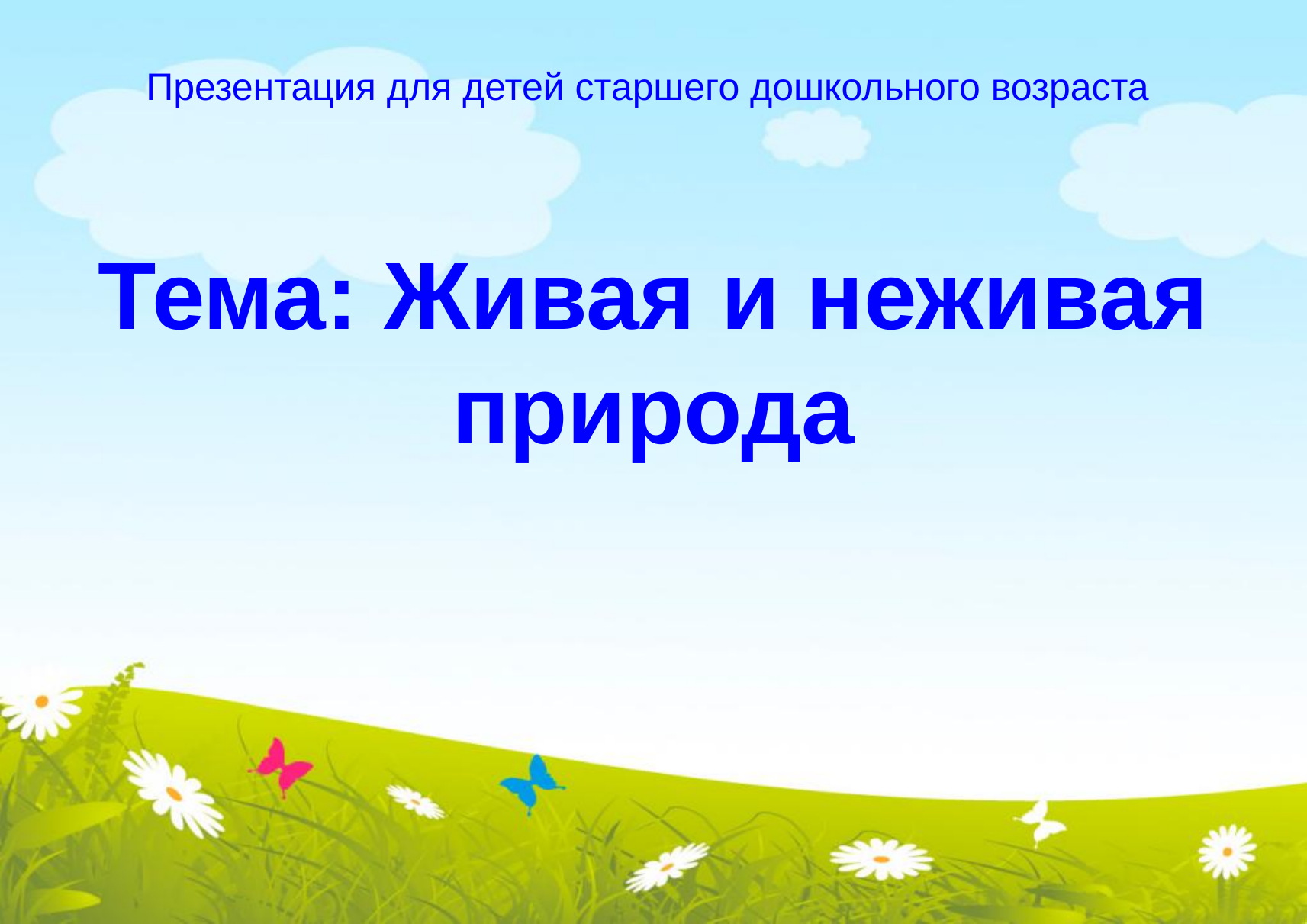

Презентация для детей старшего дошкольного возраста

Тема: Живая и неживая
природа